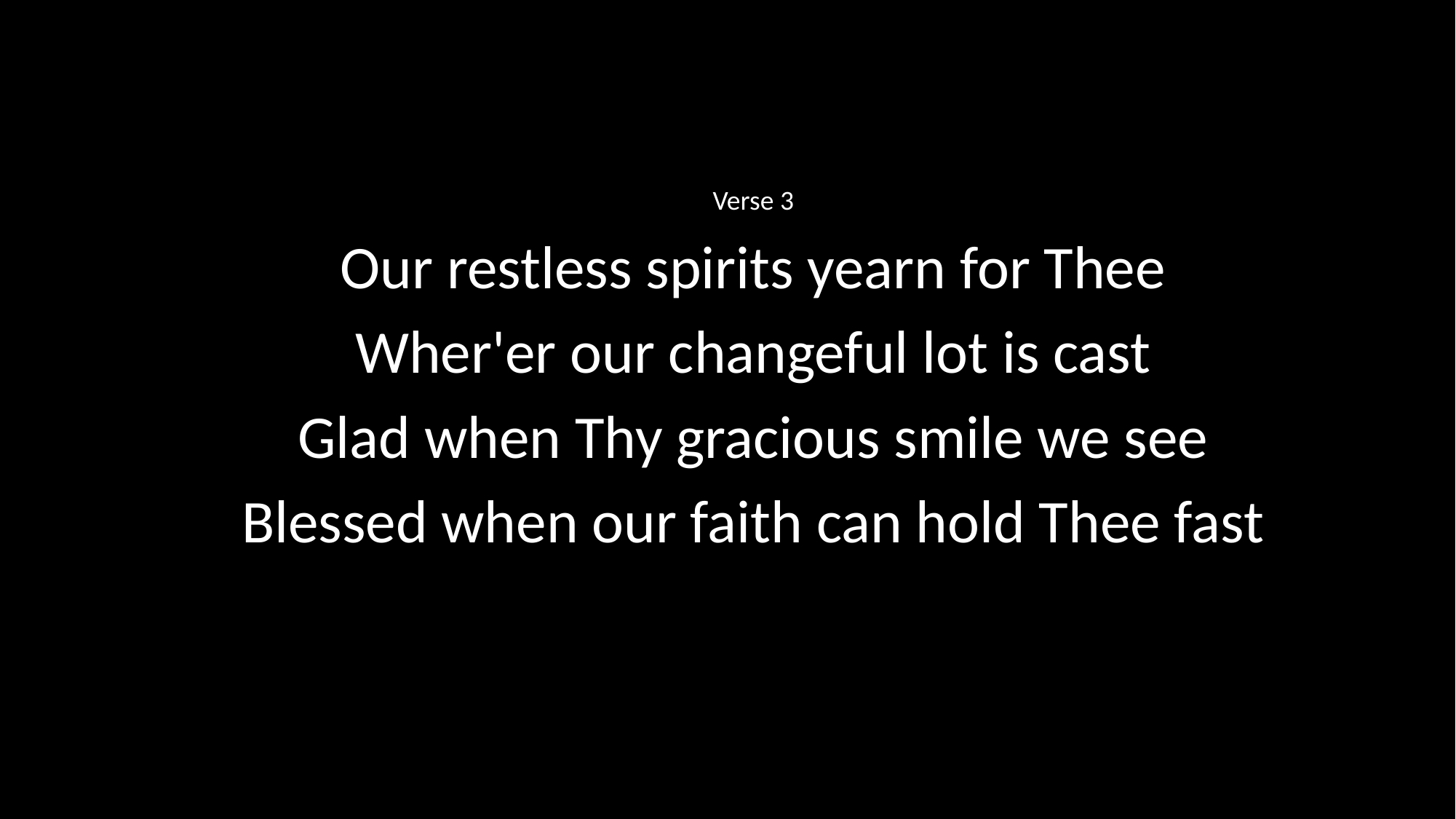

Verse 3
Our restless spirits yearn for Thee
Wher'er our changeful lot is cast
Glad when Thy gracious smile we see
Blessed when our faith can hold Thee fast